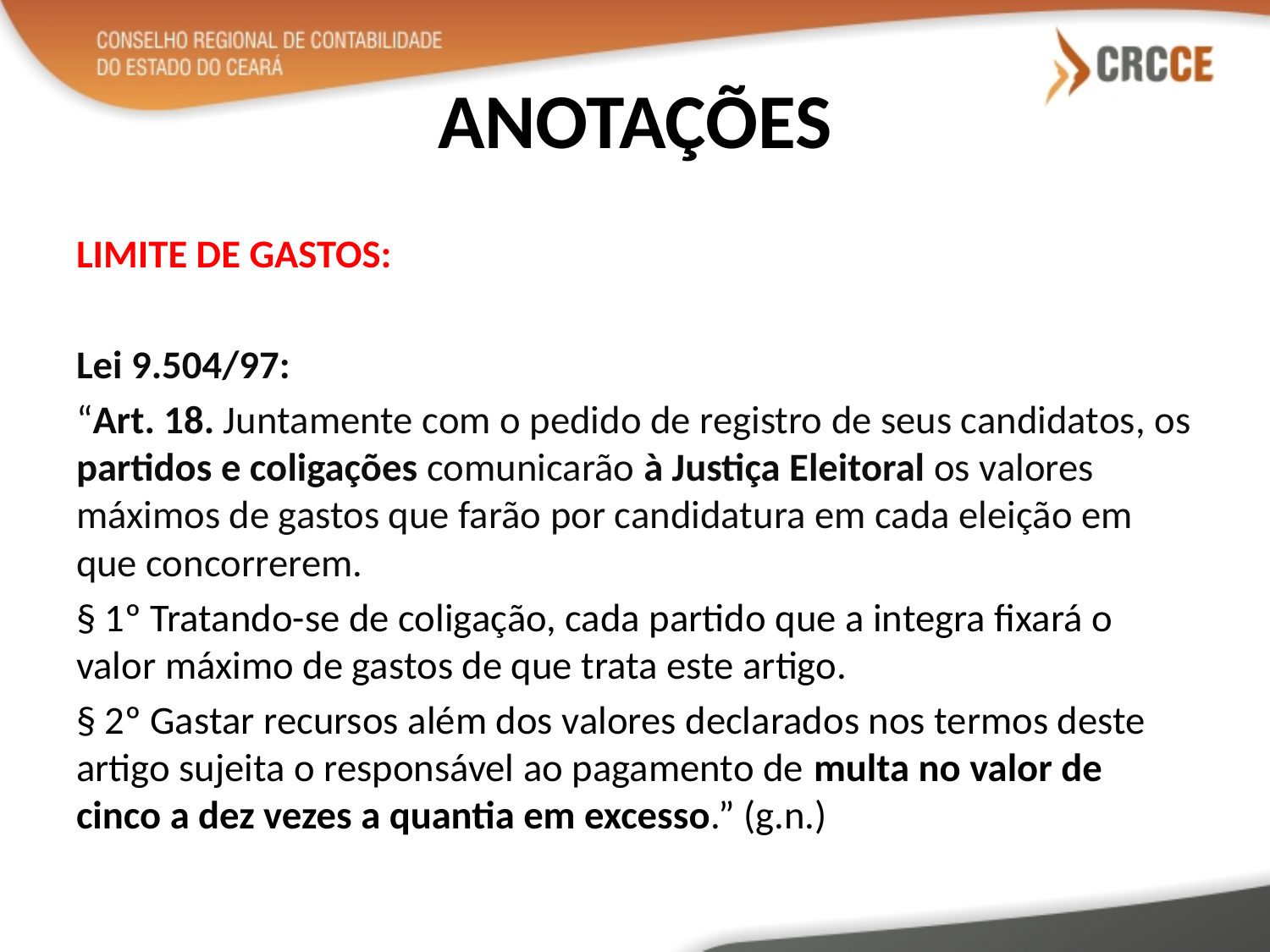

# ANOTAÇÕES
LIMITE DE GASTOS:

Lei 9.504/97:
“Art. 18. Juntamente com o pedido de registro de seus candidatos, os partidos e coligações comunicarão à Justiça Eleitoral os valores máximos de gastos que farão por candidatura em cada eleição em que concorrerem.
§ 1º Tratando-se de coligação, cada partido que a integra fixará o valor máximo de gastos de que trata este artigo.
§ 2º Gastar recursos além dos valores declarados nos termos deste artigo sujeita o responsável ao pagamento de multa no valor de cinco a dez vezes a quantia em excesso.” (g.n.)